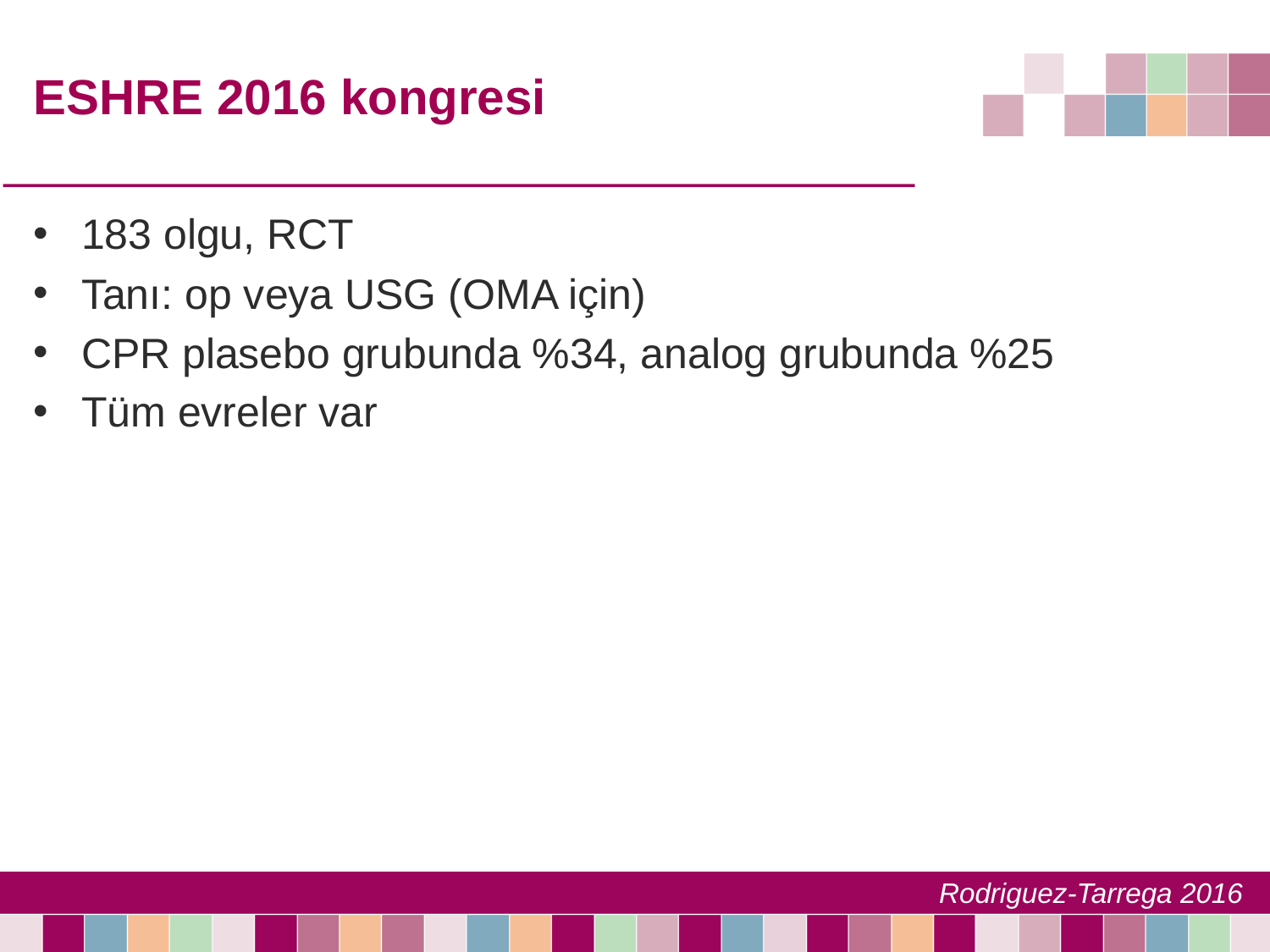

# ESHRE 2016 kongresi
183 olgu, RCT
Tanı: op veya USG (OMA için)
CPR plasebo grubunda %34, analog grubunda %25
Tüm evreler var

Rodriguez-Tarrega 2016